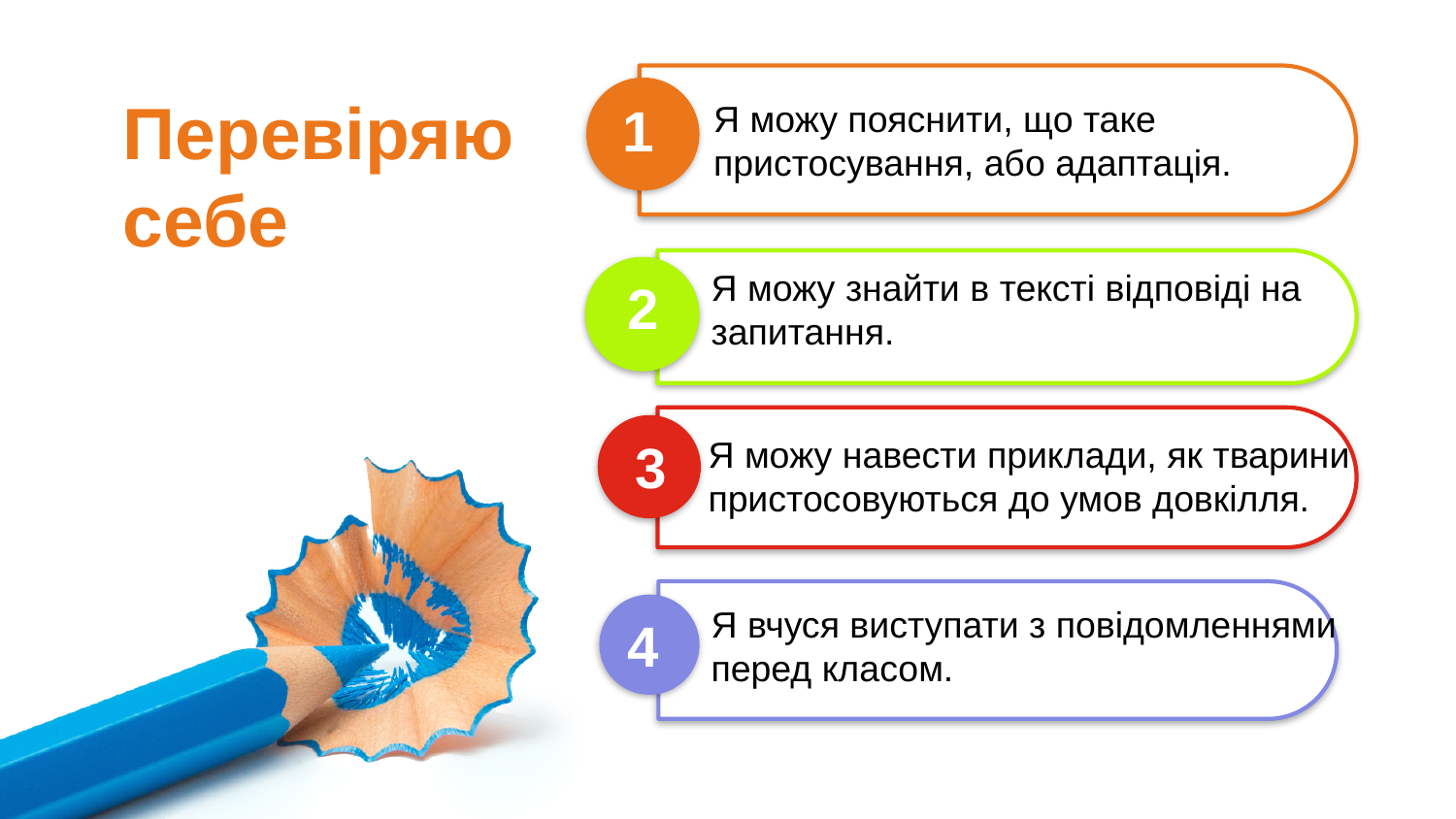

Перевіряю себе

1
Я можу пояснити, що таке
пристосування, або адаптація.

Я можу знайти в тексті відповіді на
запитання.
2

Я можу навести приклади, як тварини пристосовуються до умов довкілля.

3

Я вчуся виступати з повідомленнями перед класом.

4